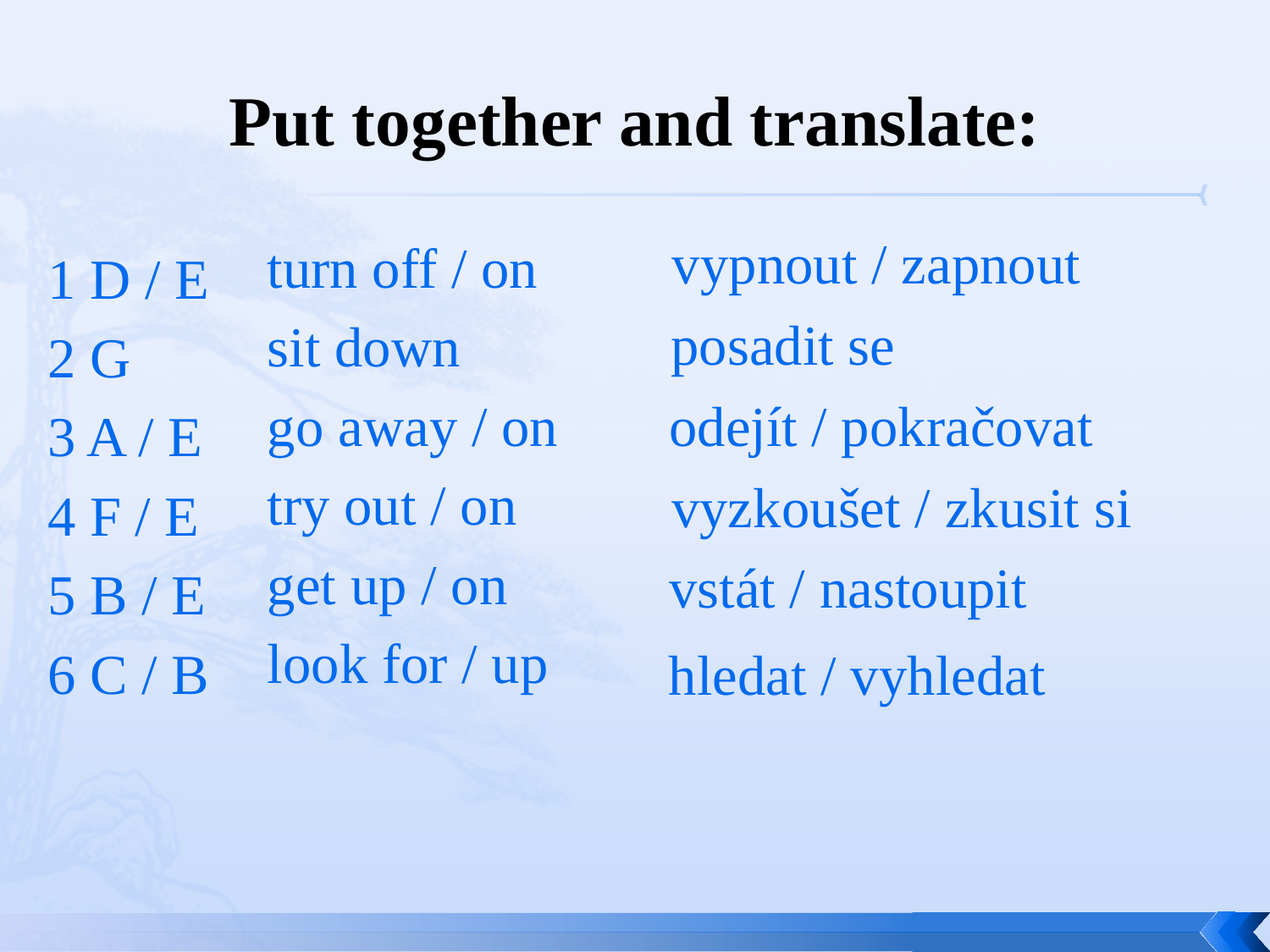

# Put together and translate:
vypnout / zapnout
turn off / on
sit down
go away / on
try out / on
get up / on
look for / up
1 D / E
2 G
3 A / E
4 F / E
5 B / E
6 C / B
posadit se
odejít / pokračovat
vyzkoušet / zkusit si
vstát / nastoupit
hledat / vyhledat